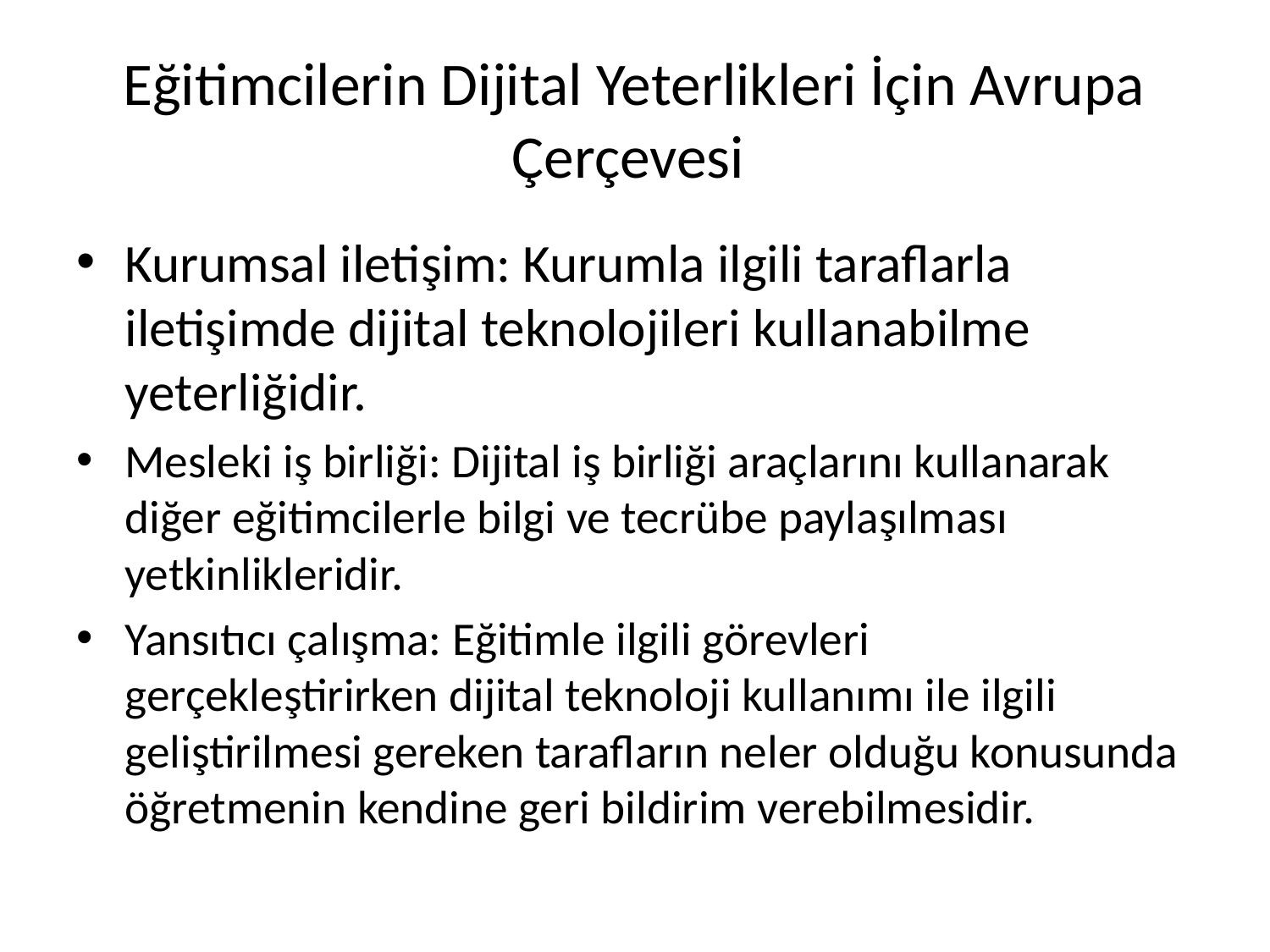

# Eğitimcilerin Dijital Yeterlikleri İçin Avrupa Çerçevesi
Kurumsal iletişim: Kurumla ilgili taraflarla iletişimde dijital teknolojileri kullanabilme yeterliğidir.
Mesleki iş birliği: Dijital iş birliği araçlarını kullanarak diğer eğitimcilerle bilgi ve tecrübe paylaşılması yetkinlikleridir.
Yansıtıcı çalışma: Eğitimle ilgili görevleri gerçekleştirirken dijital teknoloji kullanımı ile ilgili geliştirilmesi gereken tarafların neler olduğu konusunda öğretmenin kendine geri bildirim verebilmesidir.